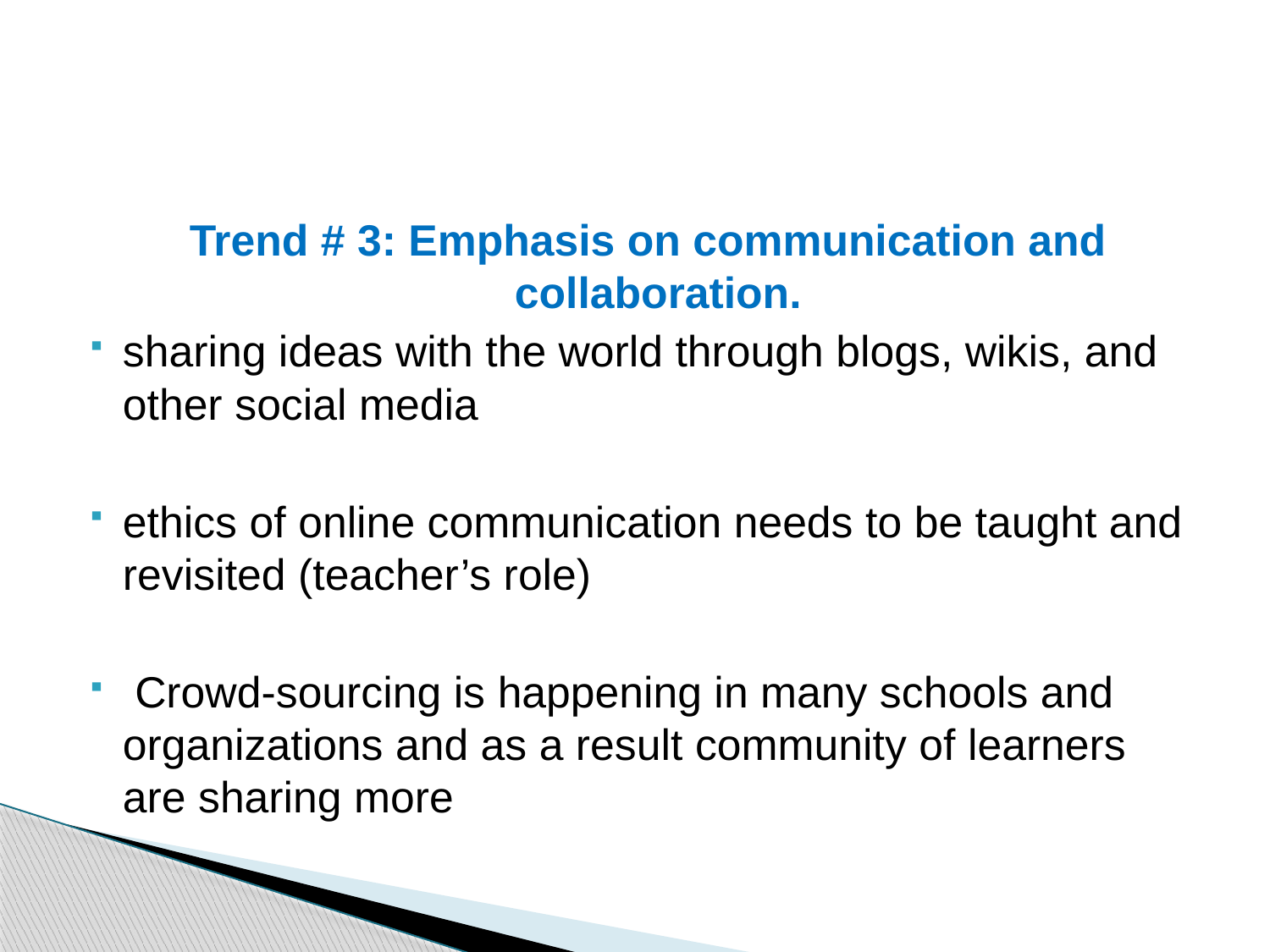

Trend # 3: Emphasis on communication and collaboration.
sharing ideas with the world through blogs, wikis, and other social media

ethics of online communication needs to be taught and revisited (teacher’s role)

 Crowd-sourcing is happening in many schools and organizations and as a result community of learners are sharing more